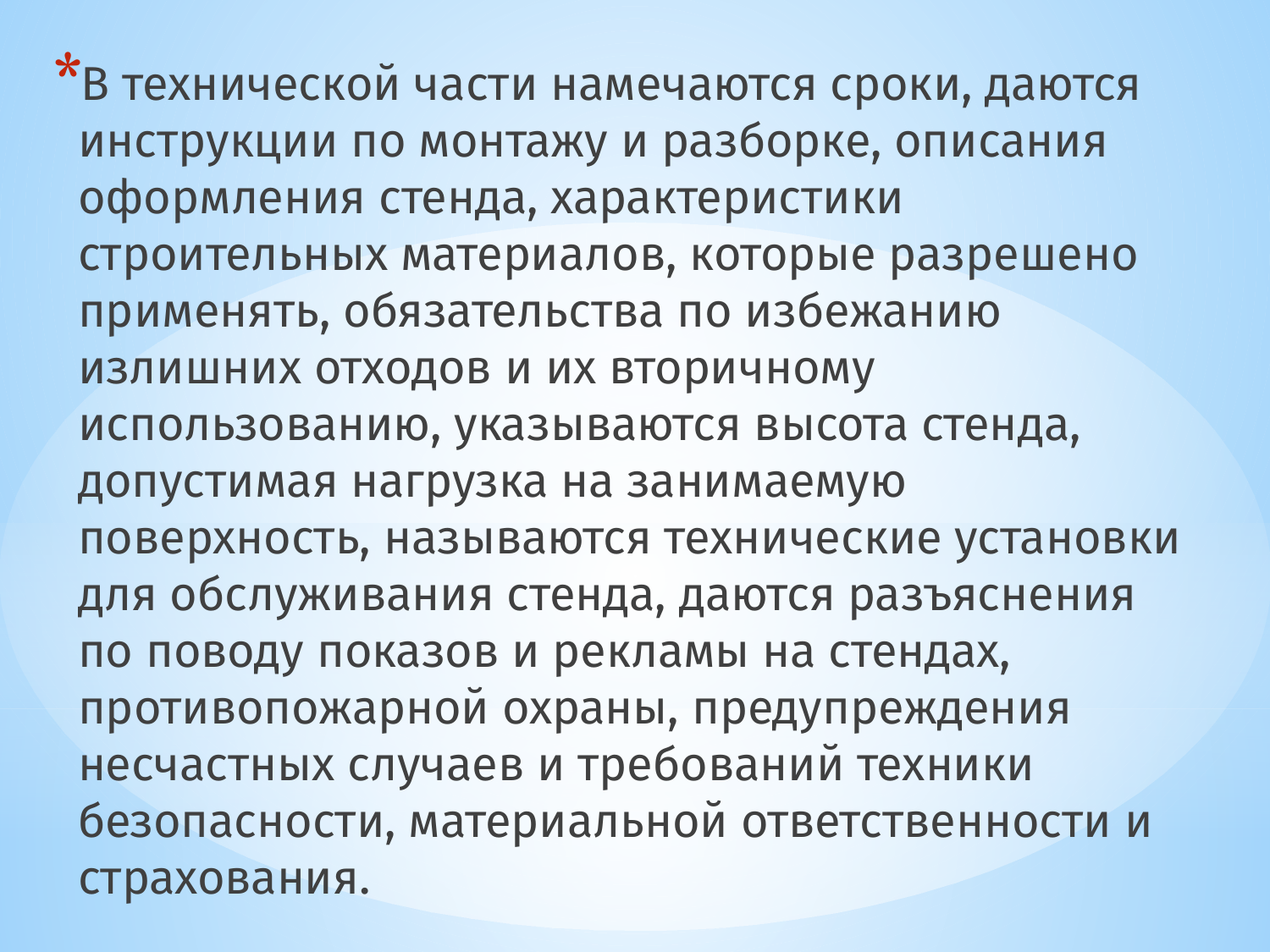

В технической части намечаются сроки, даются инструкции по монтажу и разборке, описания оформления стенда, характеристики строительных материалов, которые разрешено применять, обязательства по избежанию излишних отходов и их вторичному использованию, указываются высота стенда, допустимая нагрузка на занимаемую поверхность, называются технические установки для обслуживания стенда, даются разъяснения по поводу показов и рекламы на стендах, противопожарной охраны, предупреждения несчастных случаев и требований техники безопасности, материальной ответственности и страхования.

#